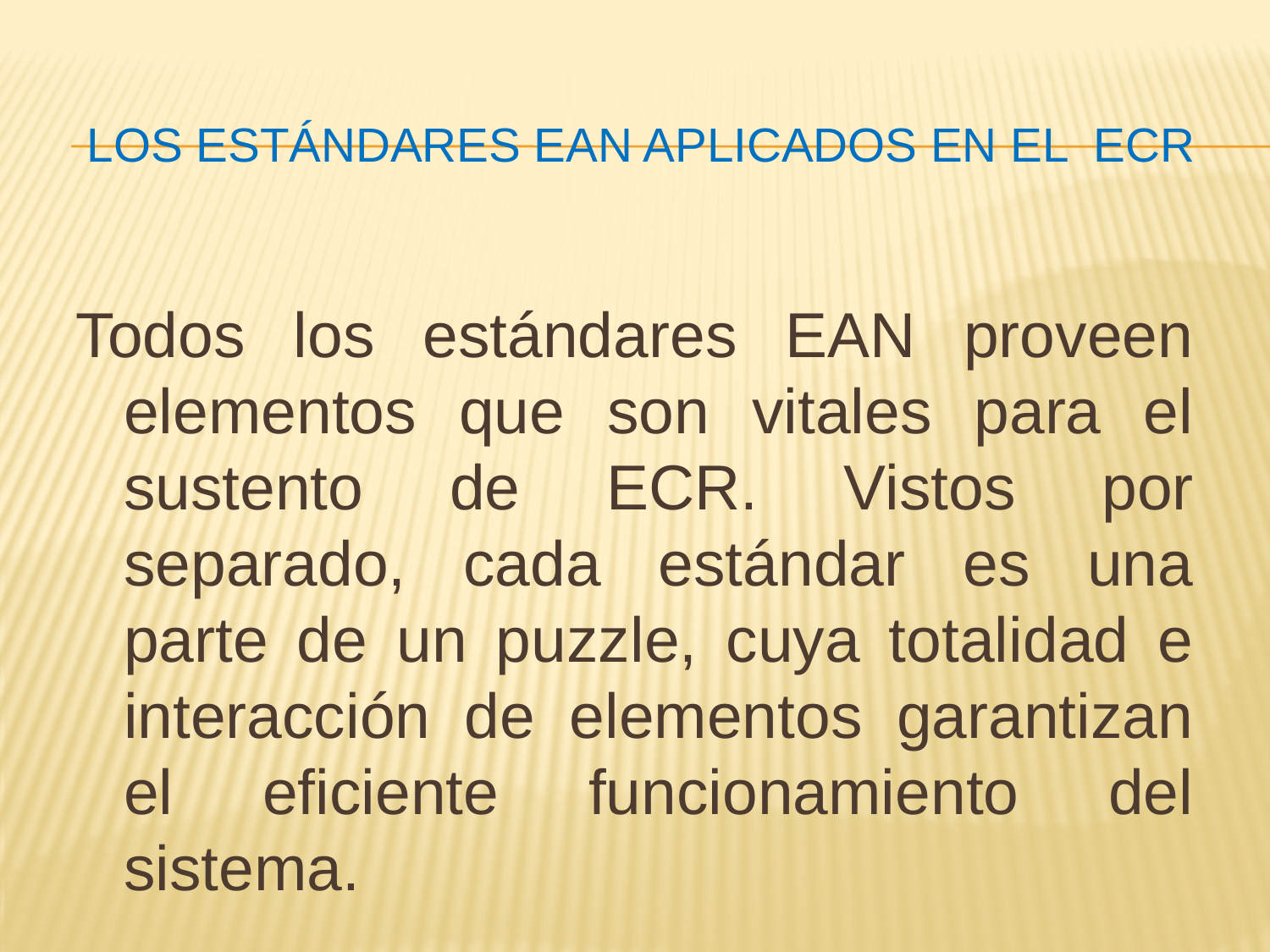

# Los estándares EAN aplicados en el  ECR
Todos los estándares EAN proveen elementos que son vitales para el sustento de ECR. Vistos por separado, cada estándar es una parte de un puzzle, cuya totalidad e interacción de elementos garantizan el eficiente funcionamiento del sistema.